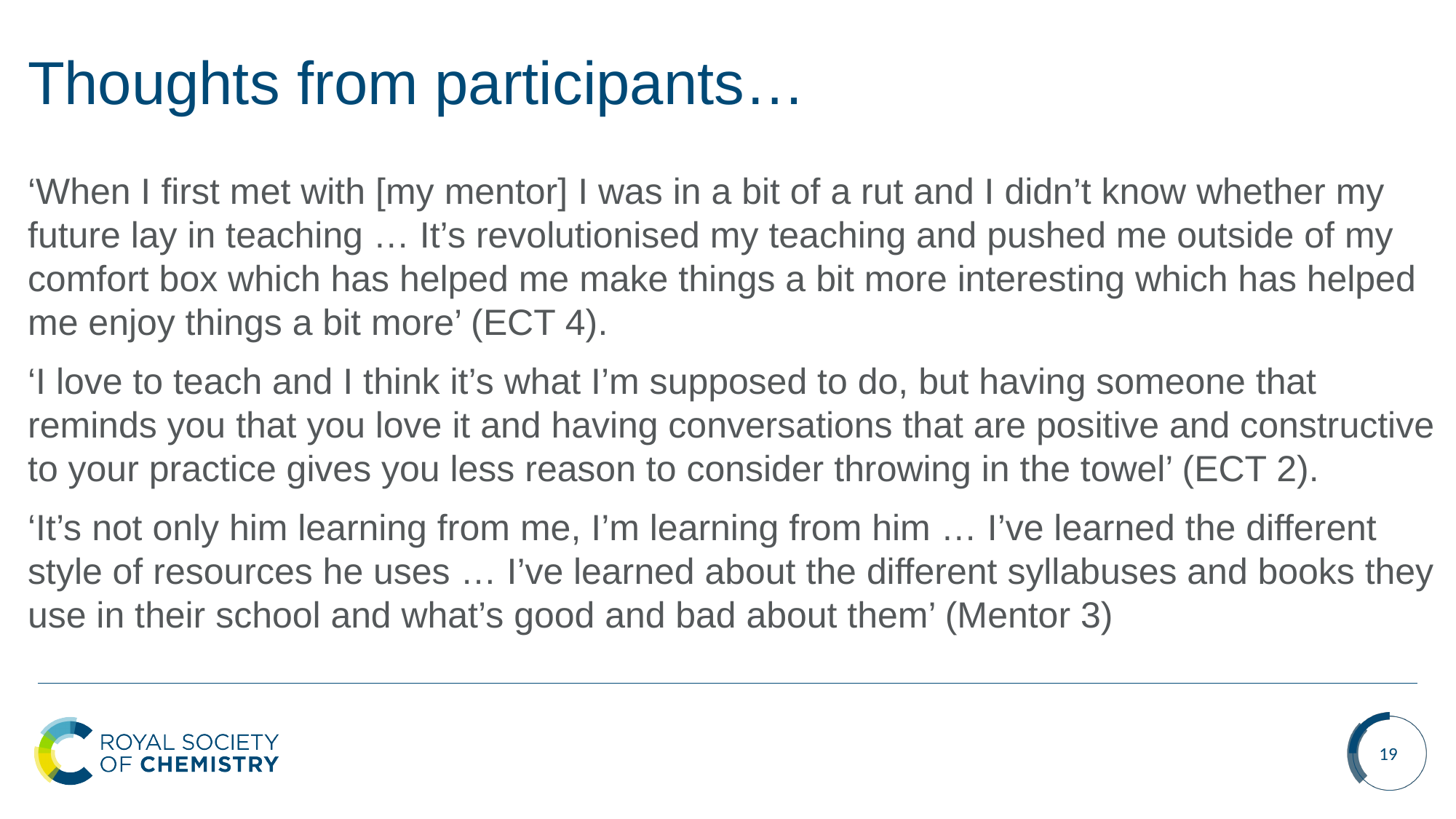

# Thoughts from participants…
‘When I first met with [my mentor] I was in a bit of a rut and I didn’t know whether my future lay in teaching … It’s revolutionised my teaching and pushed me outside of my comfort box which has helped me make things a bit more interesting which has helped me enjoy things a bit more’ (ECT 4).
‘I love to teach and I think it’s what I’m supposed to do, but having someone that reminds you that you love it and having conversations that are positive and constructive to your practice gives you less reason to consider throwing in the towel’ (ECT 2).
‘It’s not only him learning from me, I’m learning from him … I’ve learned the different style of resources he uses … I’ve learned about the different syllabuses and books they use in their school and what’s good and bad about them’ (Mentor 3)
19